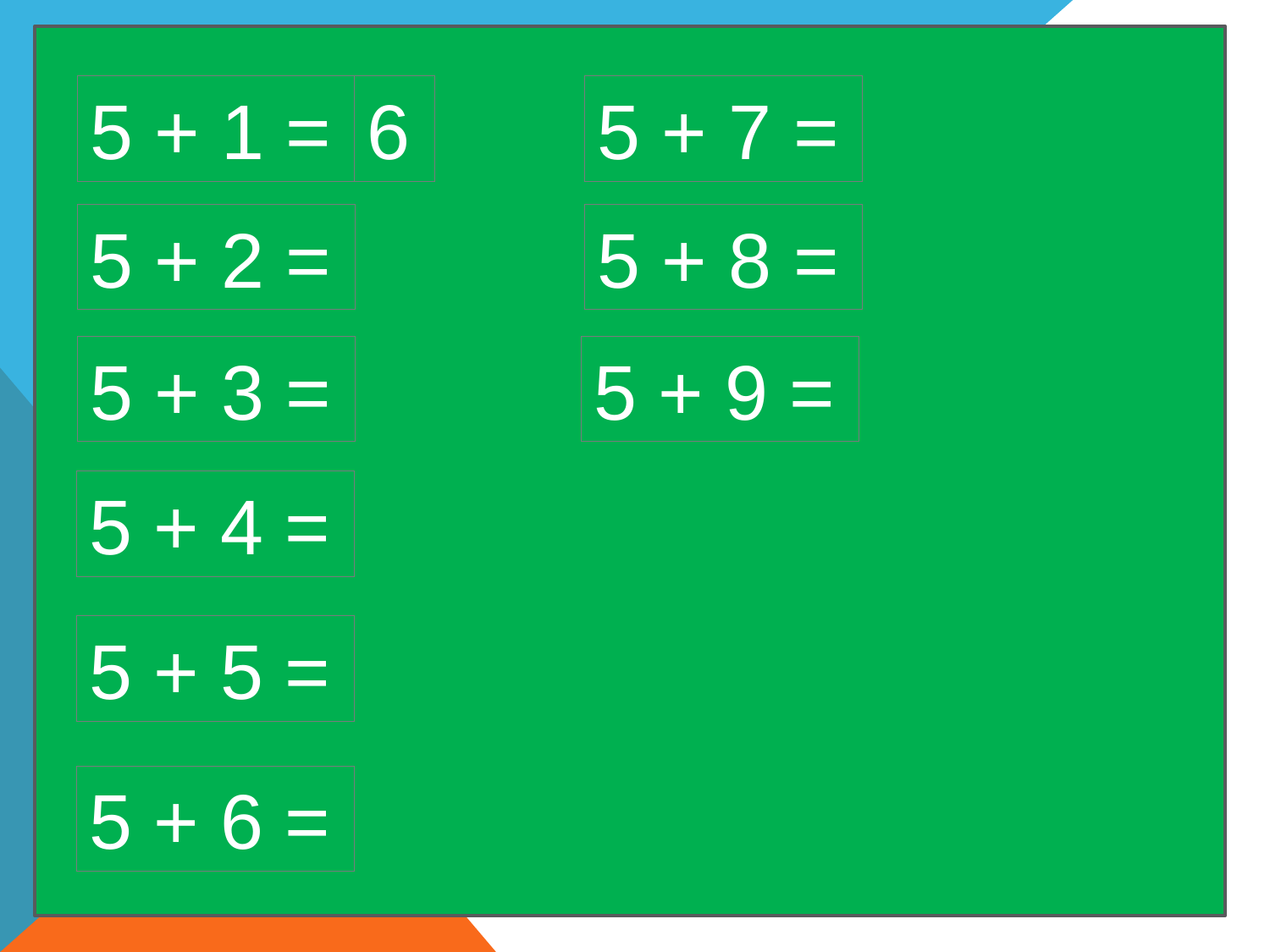

6
5 + 1 =
5 + 7 =
5 + 2 =
5 + 8 =
5 + 3 =
5 + 9 =
5 + 4 =
5 + 5 =
5 + 6 =